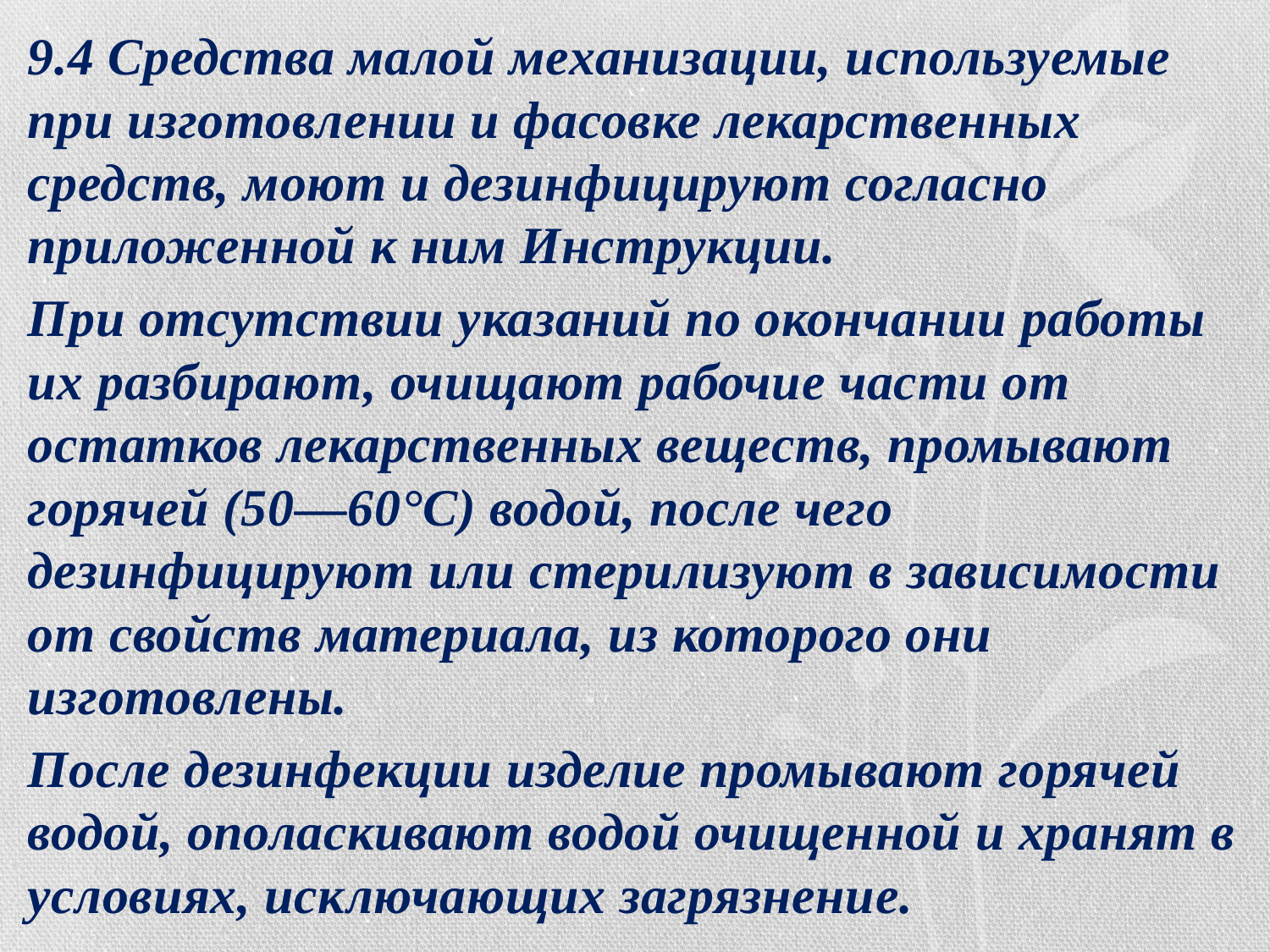

9.4 Средства малой механизации, используемые при изготовлении и фасовке лекарственных средств, моют и дезинфицируют согласно приложенной к ним Инструкции.
При отсутствии указаний по окончании работы их разбирают, очищают рабочие части от остатков лекарственных веществ, промывают горячей (50—60°С) водой, после чего дезинфицируют или стерилизуют в зависимости от свойств материала, из которого они изготовлены.
После дезинфекции изделие промывают горячей водой, ополаскивают водой очищенной и хранят в условиях, исключающих загрязнение.